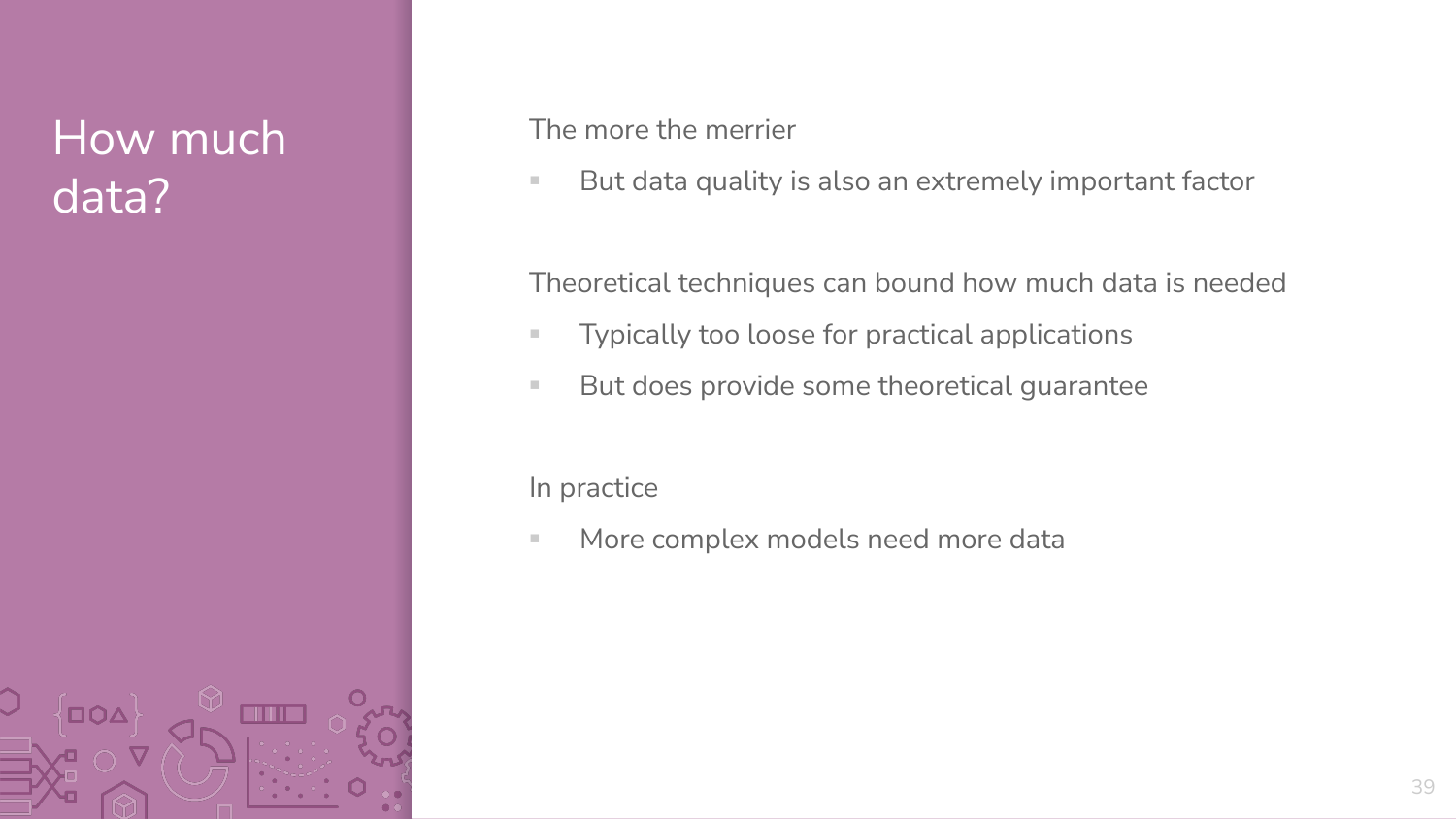

# How much data?
The more the merrier
But data quality is also an extremely important factor

Theoretical techniques can bound how much data is needed
Typically too loose for practical applications
But does provide some theoretical guarantee

In practice
More complex models need more data
39